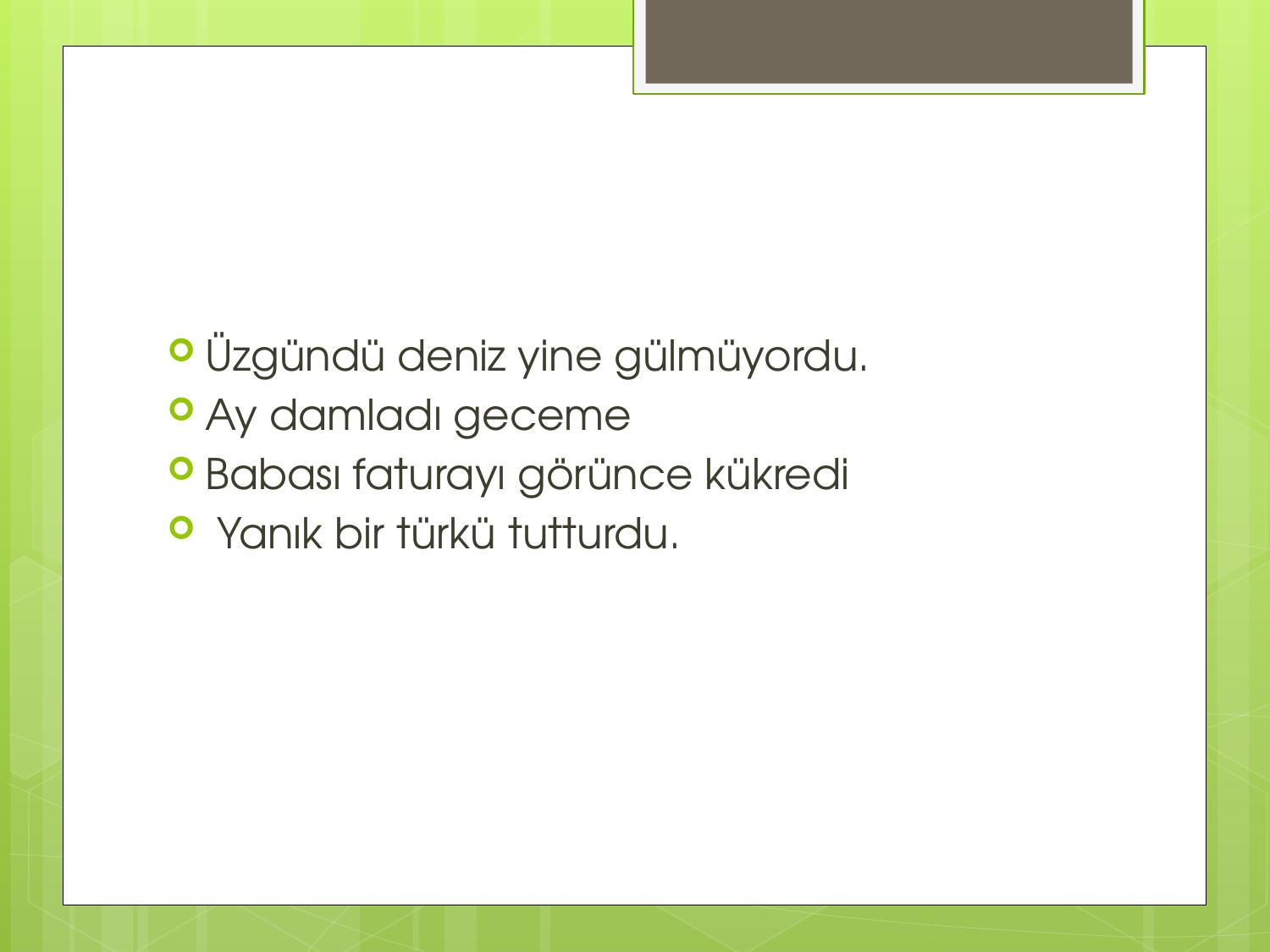

#
Üzgündü deniz yine gülmüyordu.
Ay damladı geceme
Babası faturayı görünce kükredi
 Yanık bir türkü tutturdu.